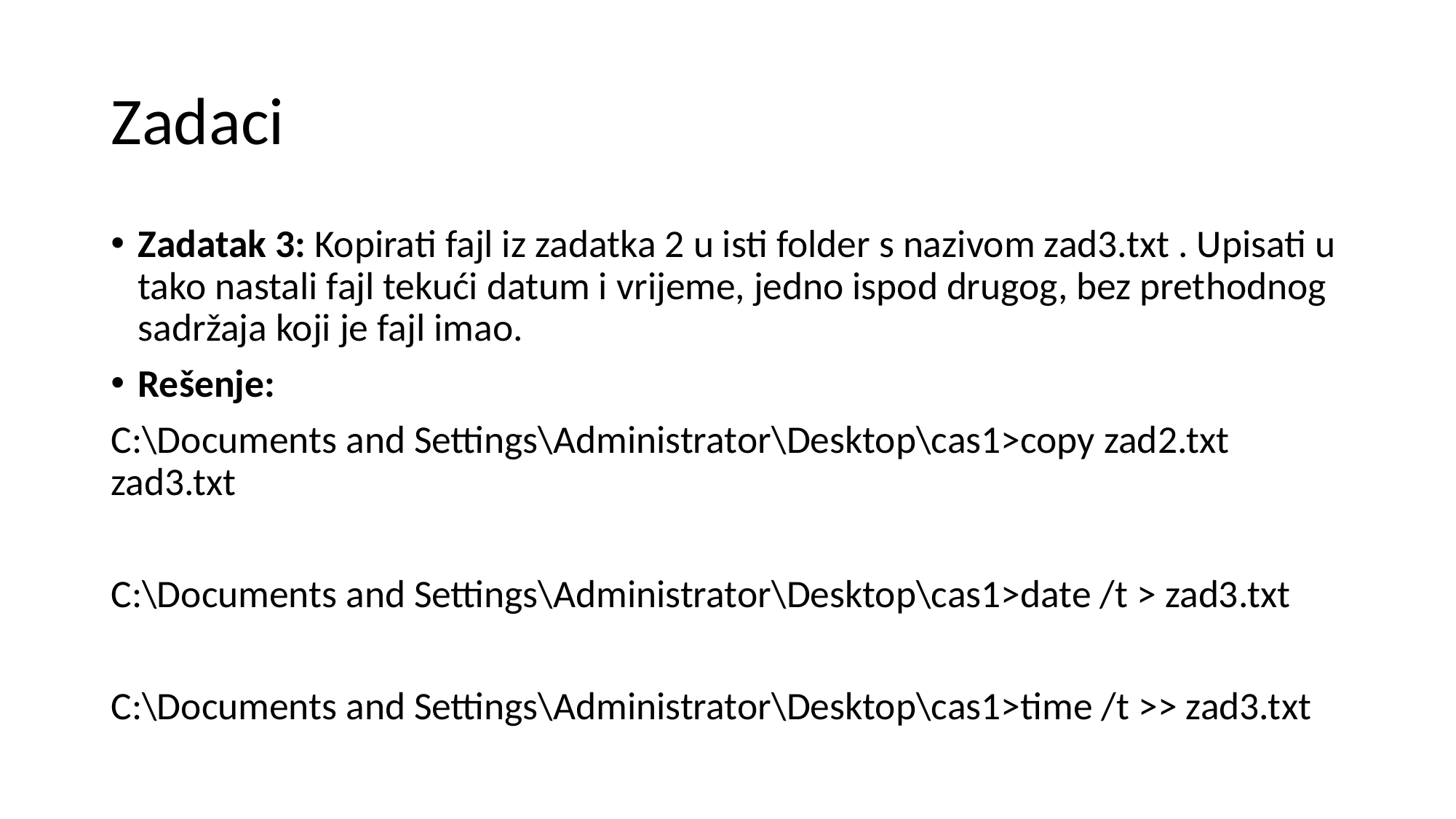

# Zadaci
Zadatak 3: Kopirati fajl iz zadatka 2 u isti folder s nazivom zad3.txt . Upisati u tako nastali fajl tekući datum i vrijeme, jedno ispod drugog, bez prethodnog sadržaja koji je fajl imao.
Rešenje:
C:\Documents and Settings\Administrator\Desktop\cas1>copy zad2.txt zad3.txt

C:\Documents and Settings\Administrator\Desktop\cas1>date /t > zad3.txt

C:\Documents and Settings\Administrator\Desktop\cas1>time /t >> zad3.txt